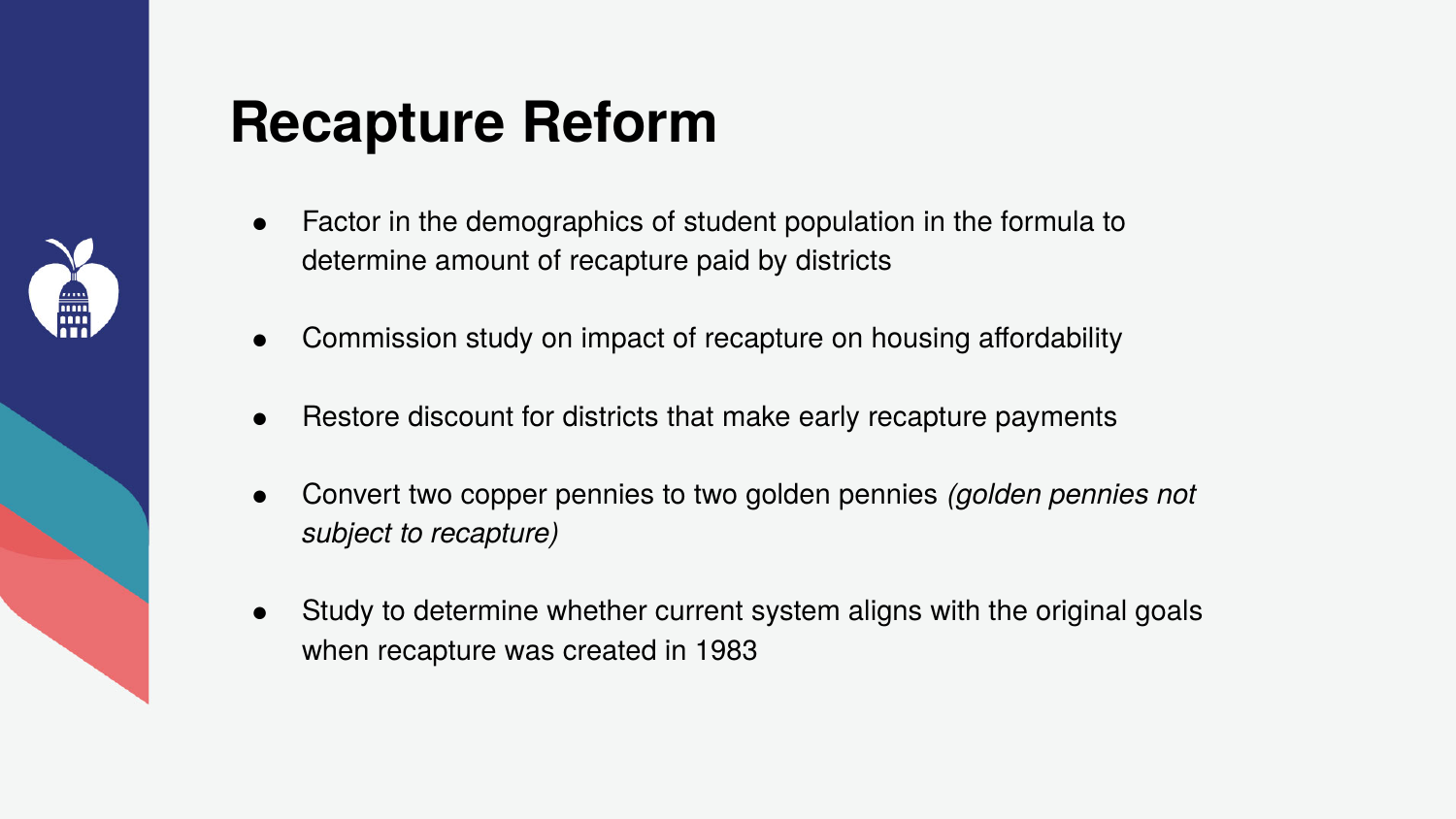

# Recapture Reform
Factor in the demographics of student population in the formula to determine amount of recapture paid by districts

Commission study on impact of recapture on housing affordability

Restore discount for districts that make early recapture payments

Convert two copper pennies to two golden pennies (golden pennies not subject to recapture)

Study to determine whether current system aligns with the original goals when recapture was created in 1983